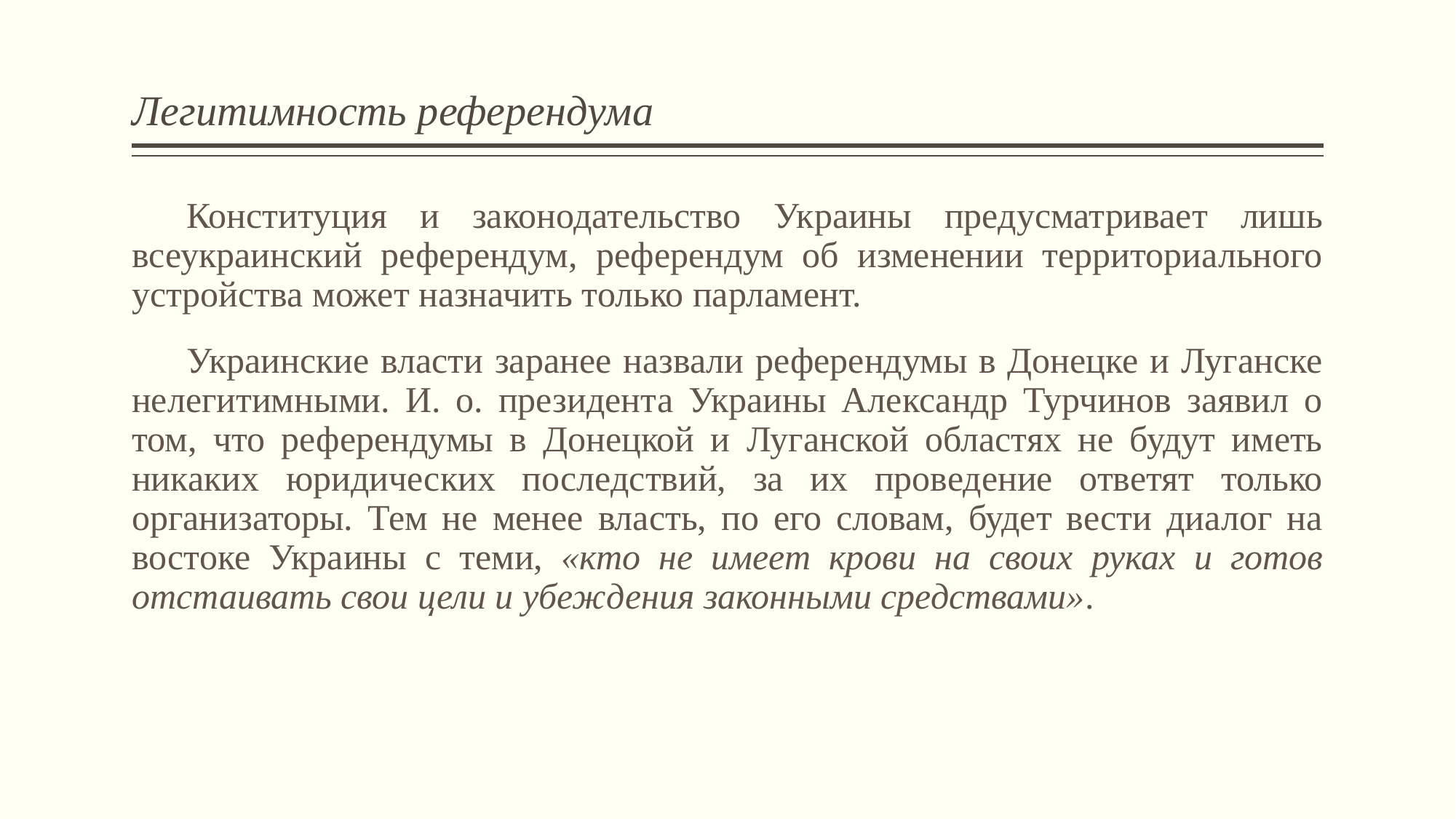

# Легитимность референдума
Конституция и законодательство Украины предусматривает лишь всеукраинский референдум, референдум об изменении территориального устройства может назначить только парламент.
Украинские власти заранее назвали референдумы в Донецке и Луганске нелегитимными. И. о. президента Украины Александр Турчинов заявил о том, что референдумы в Донецкой и Луганской областях не будут иметь никаких юридических последствий, за их проведение ответят только организаторы. Тем не менее власть, по его словам, будет вести диалог на востоке Украины с теми, «кто не имеет крови на своих руках и готов отстаивать свои цели и убеждения законными средствами».